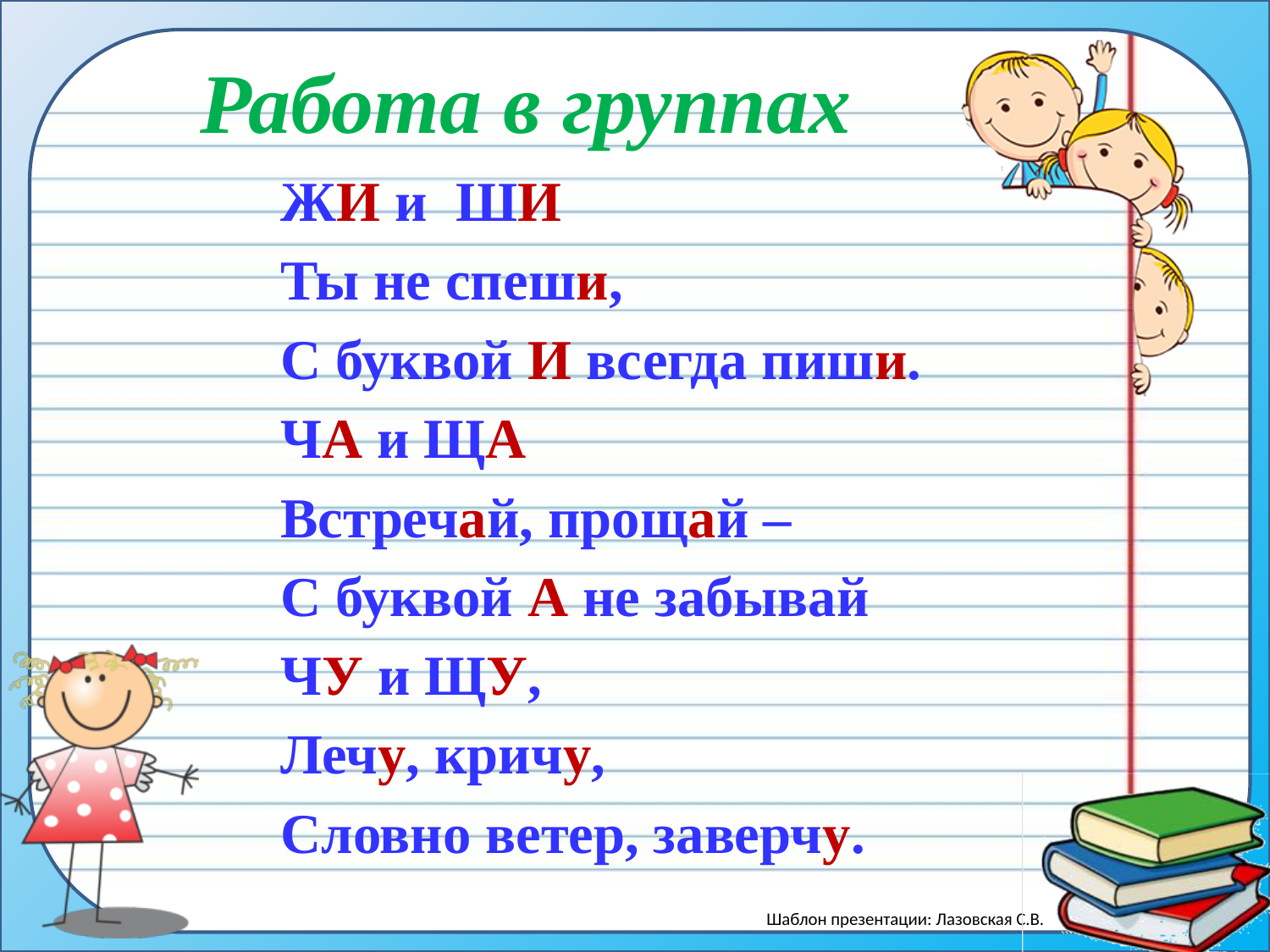

# Работа в группах
ЖИ и  ШИ
Ты не спеши,
С буквой И всегда пиши.
ЧА и ЩА
Встречай, прощай –
С буквой А не забывай
ЧУ и ЩУ,
Лечу, кричу,
Словно ветер, заверчу.